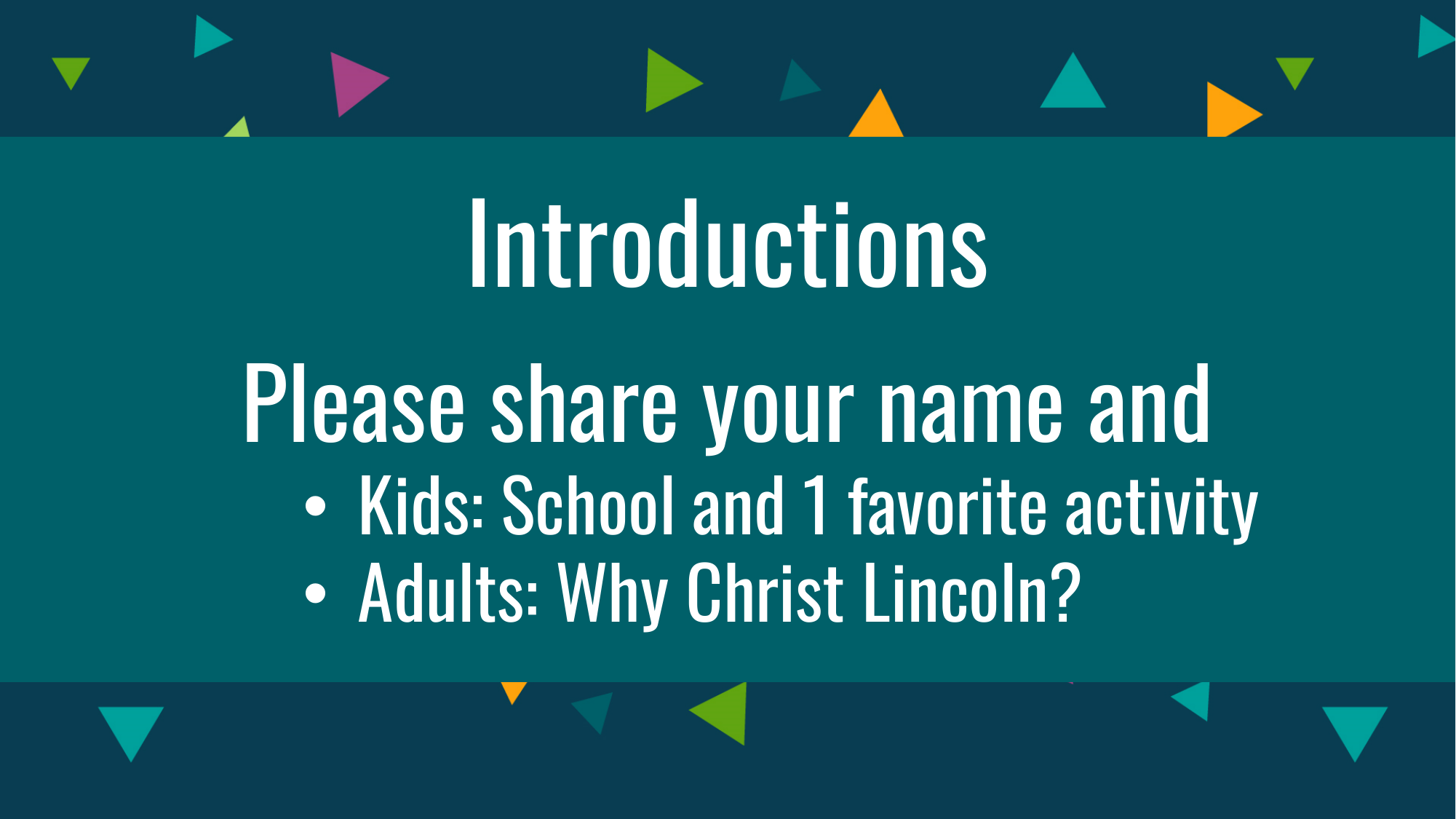

Introductions

Please share your name and
Kids: School and 1 favorite activity
Adults: Why Christ Lincoln?